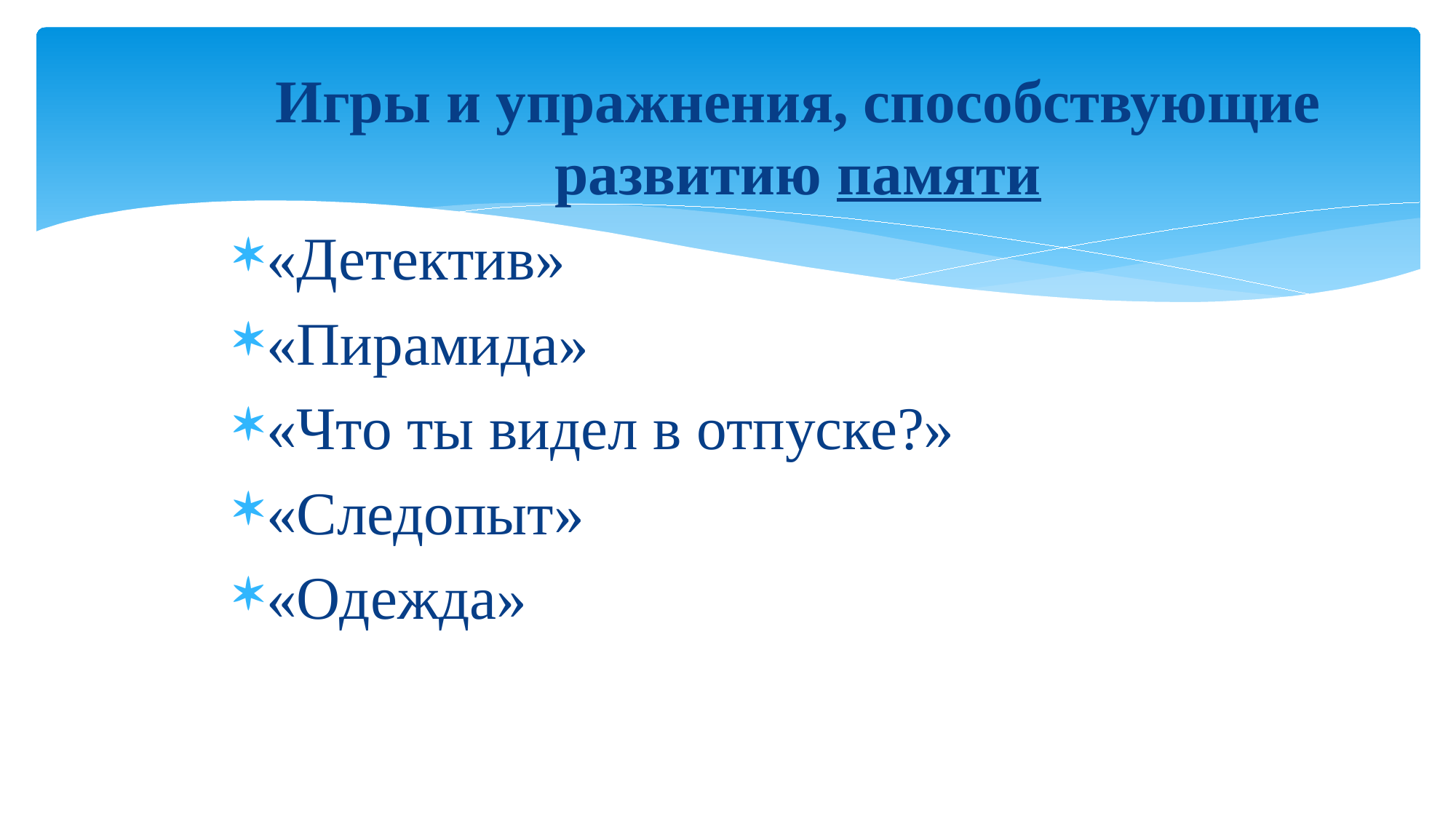

Игры и упражнения, способствующие развитию памяти
«Детектив»
«Пирамида»
«Что ты видел в отпуске?»
«Следопыт»
«Одежда»